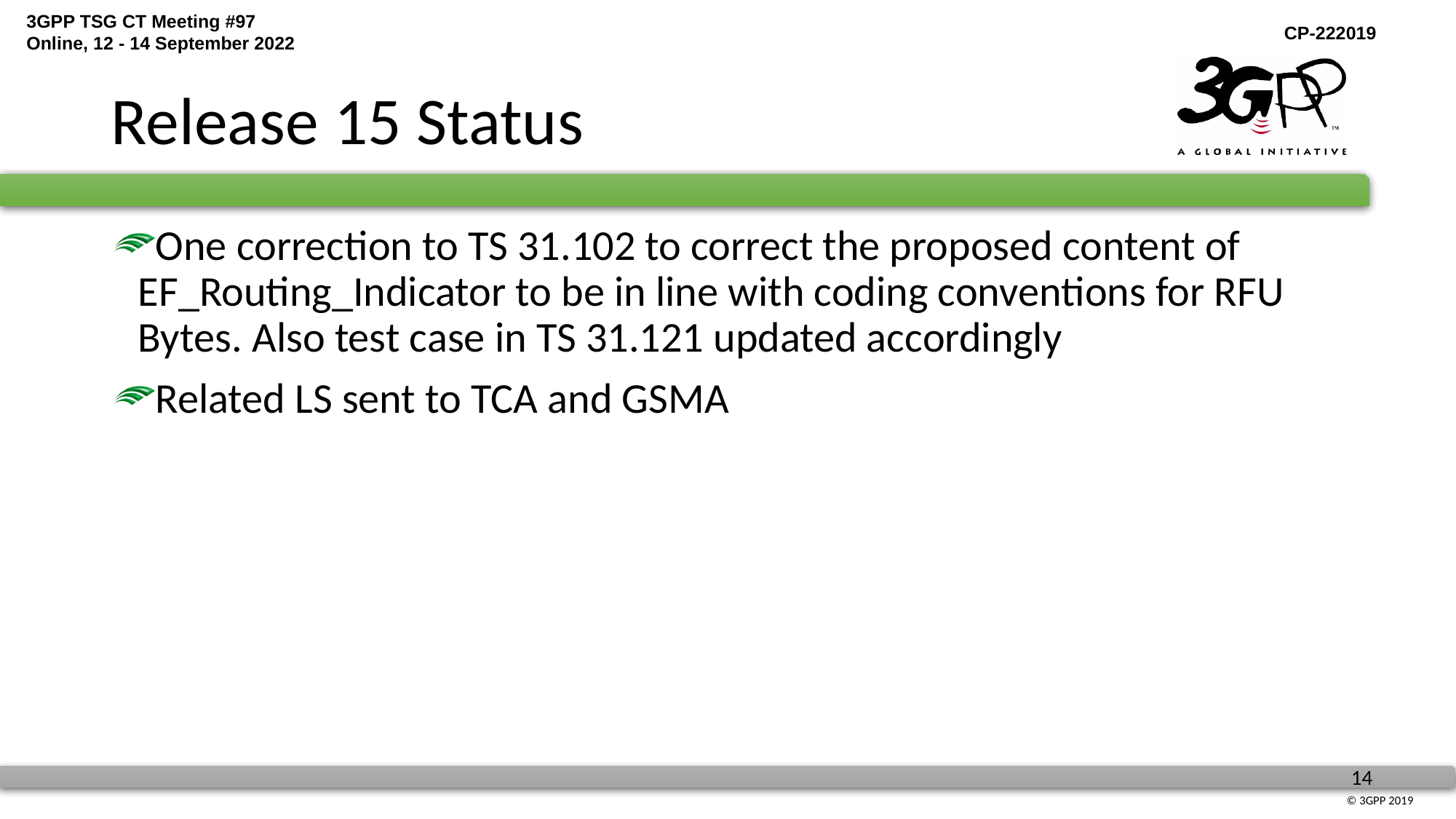

# Release 15 Status
One correction to TS 31.102 to correct the proposed content of EF_Routing_Indicator to be in line with coding conventions for RFU Bytes. Also test case in TS 31.121 updated accordingly
Related LS sent to TCA and GSMA